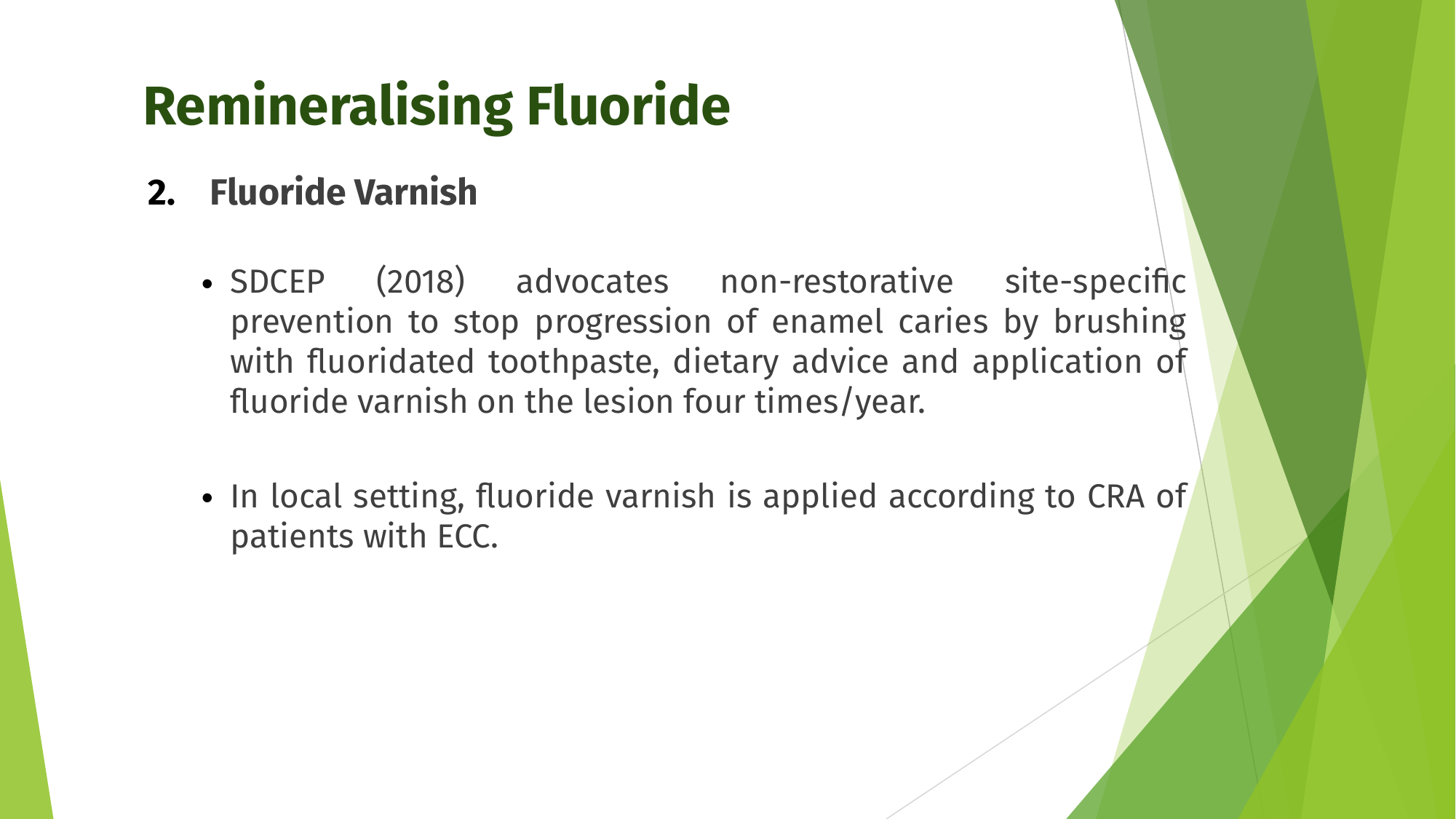

# Remineralising Fluoride

Fluoride Varnish

SDCEP (2018) advocates non-restorative site-specific prevention to stop progression of enamel caries by brushing with fluoridated toothpaste, dietary advice and application of fluoride varnish on the lesion four times/year.

In local setting, fluoride varnish is applied according to CRA of patients with ECC.